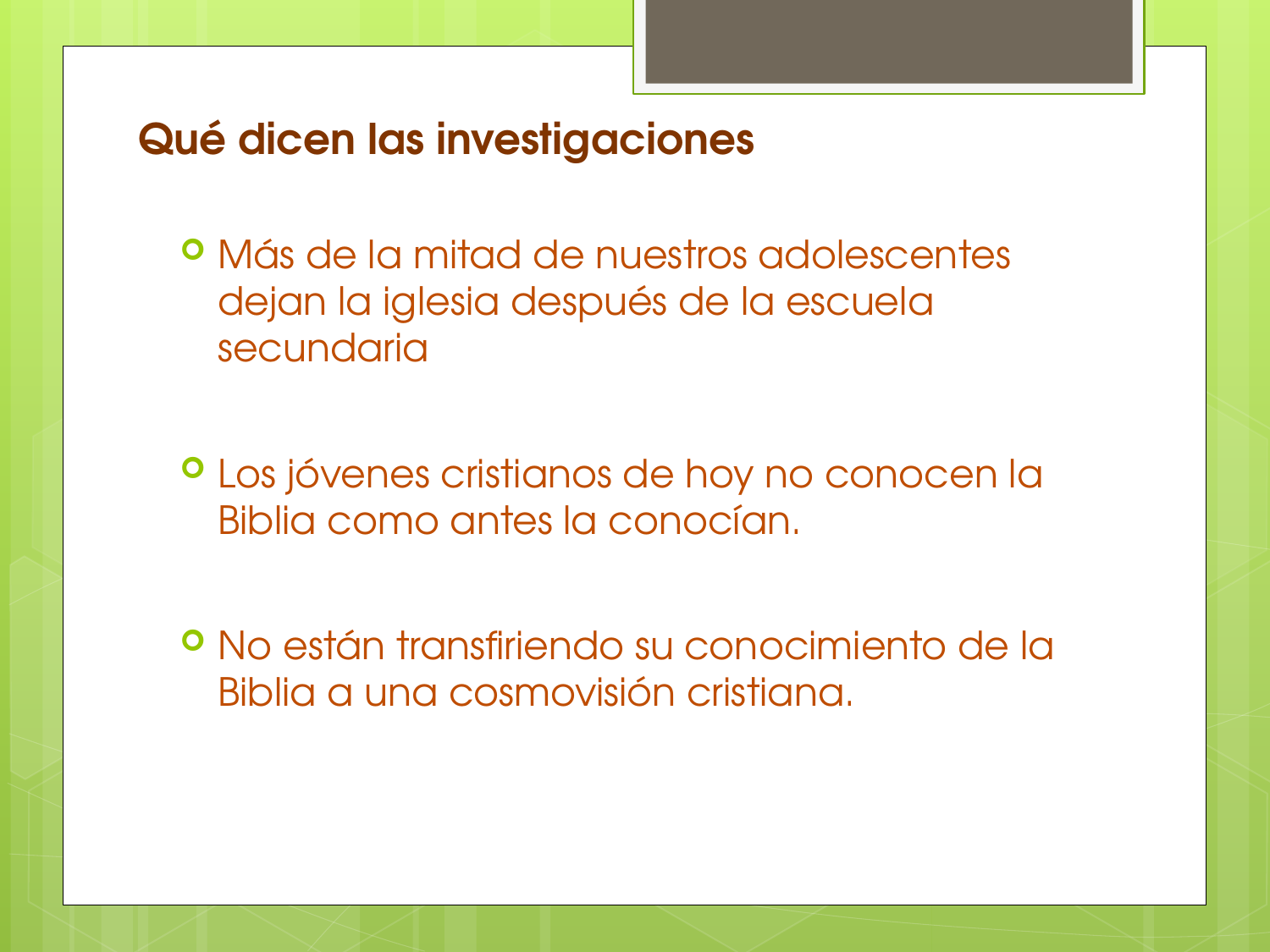

Qué dicen las investigaciones

Más de la mitad de nuestros adolescentes dejan la iglesia después de la escuela secundaria

Los jóvenes cristianos de hoy no conocen la Biblia como antes la conocían.

No están transfiriendo su conocimiento de la Biblia a una cosmovisión cristiana.